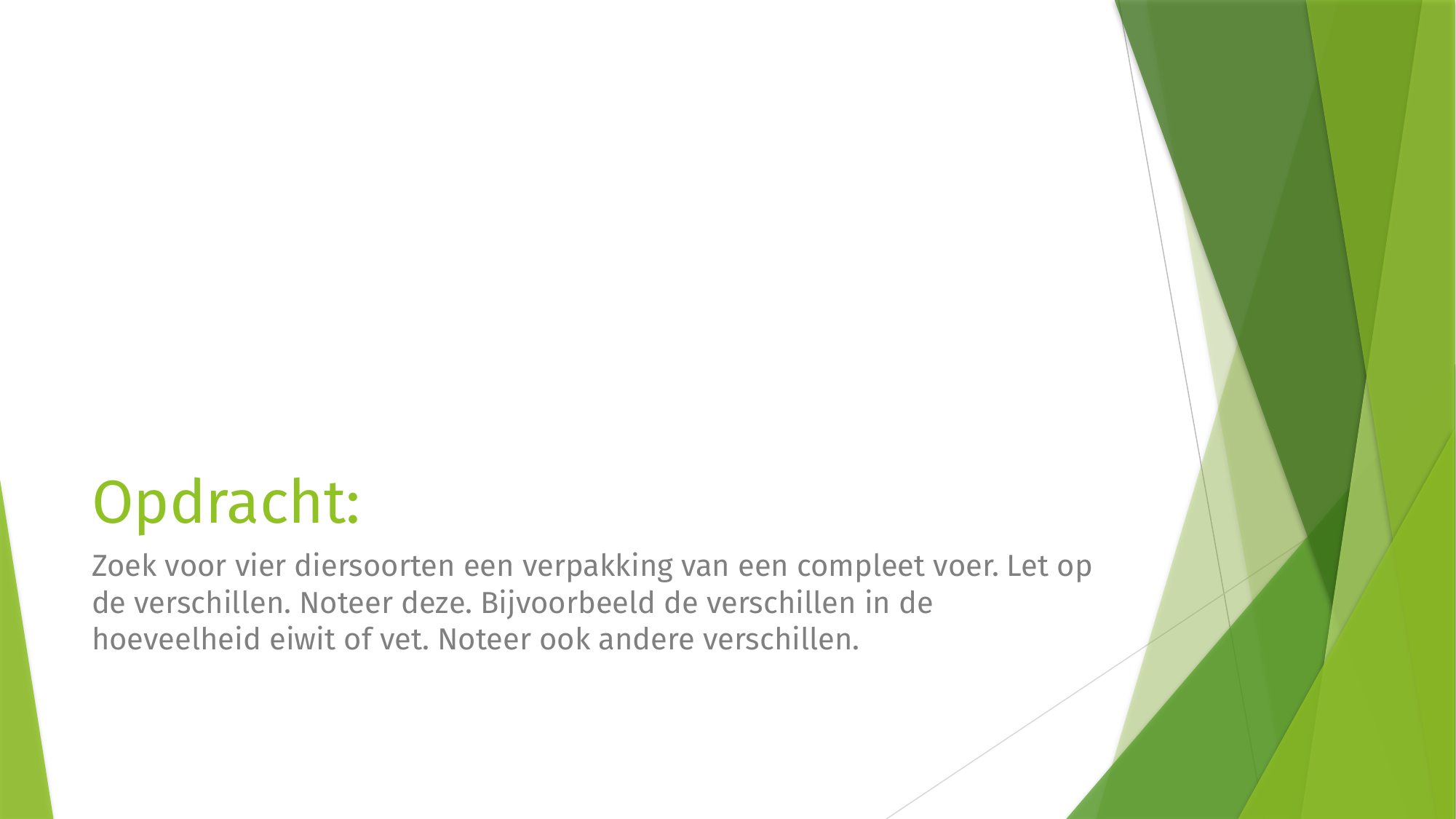

# Opdracht:
Zoek voor vier diersoorten een verpakking van een compleet voer. Let op de verschillen. Noteer deze. Bijvoorbeeld de verschillen in de hoeveelheid eiwit of vet. Noteer ook andere verschillen.